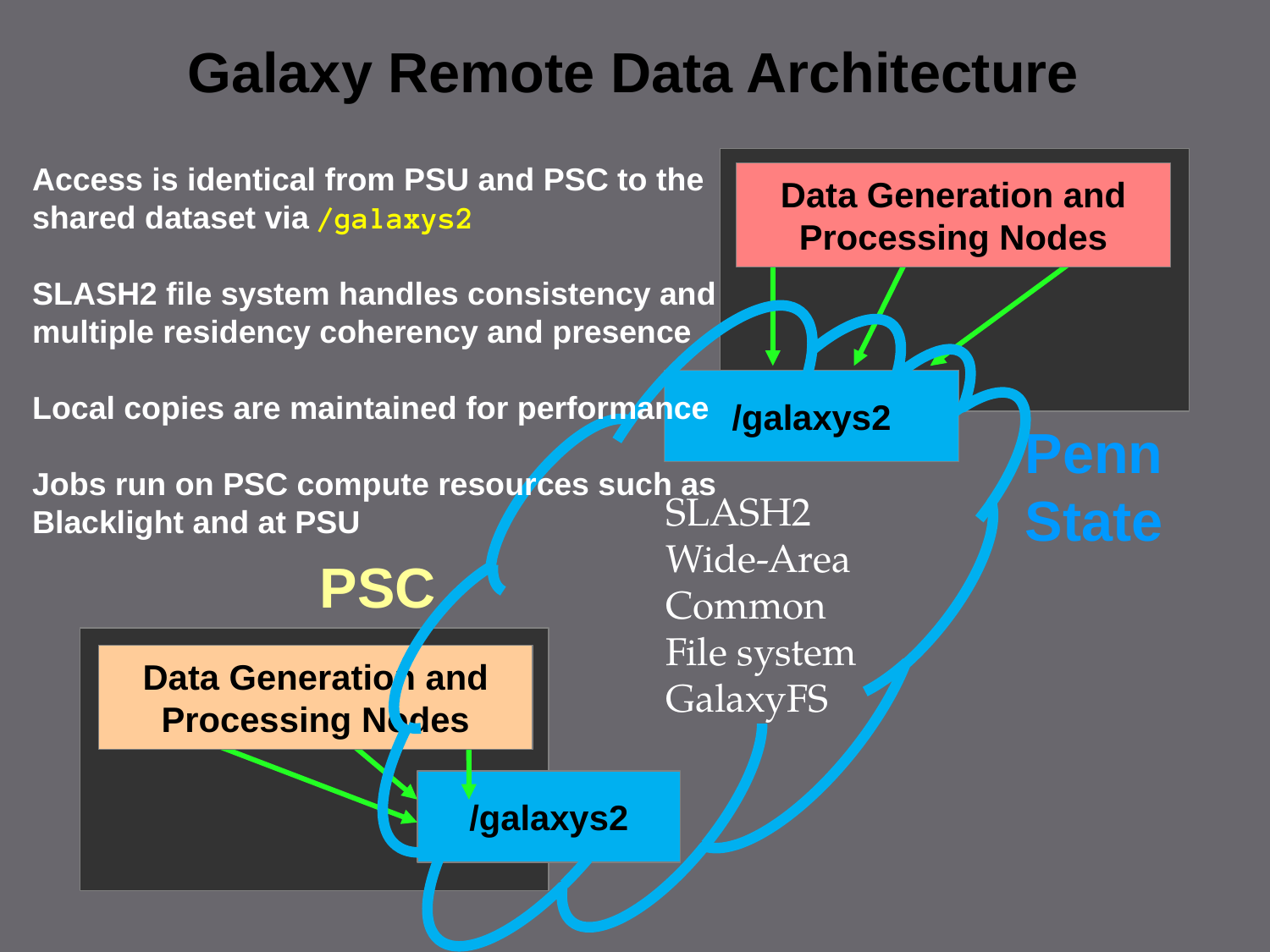

Galaxy Remote Data Architecture

Access is identical from PSU and PSC to the
shared dataset via /galaxys2

SLASH2 file system handles consistency and
multiple residency coherency and presence

Local copies are maintained for performance

Jobs run on PSC compute resources such as
Blacklight and at PSU
Data Generation and
Processing Nodes

/galaxys2
Penn
State
SLASH2
Wide-Area
Common
File system
GalaxyFS
PSC

Data Generation and
Processing Nodes

/galaxys2